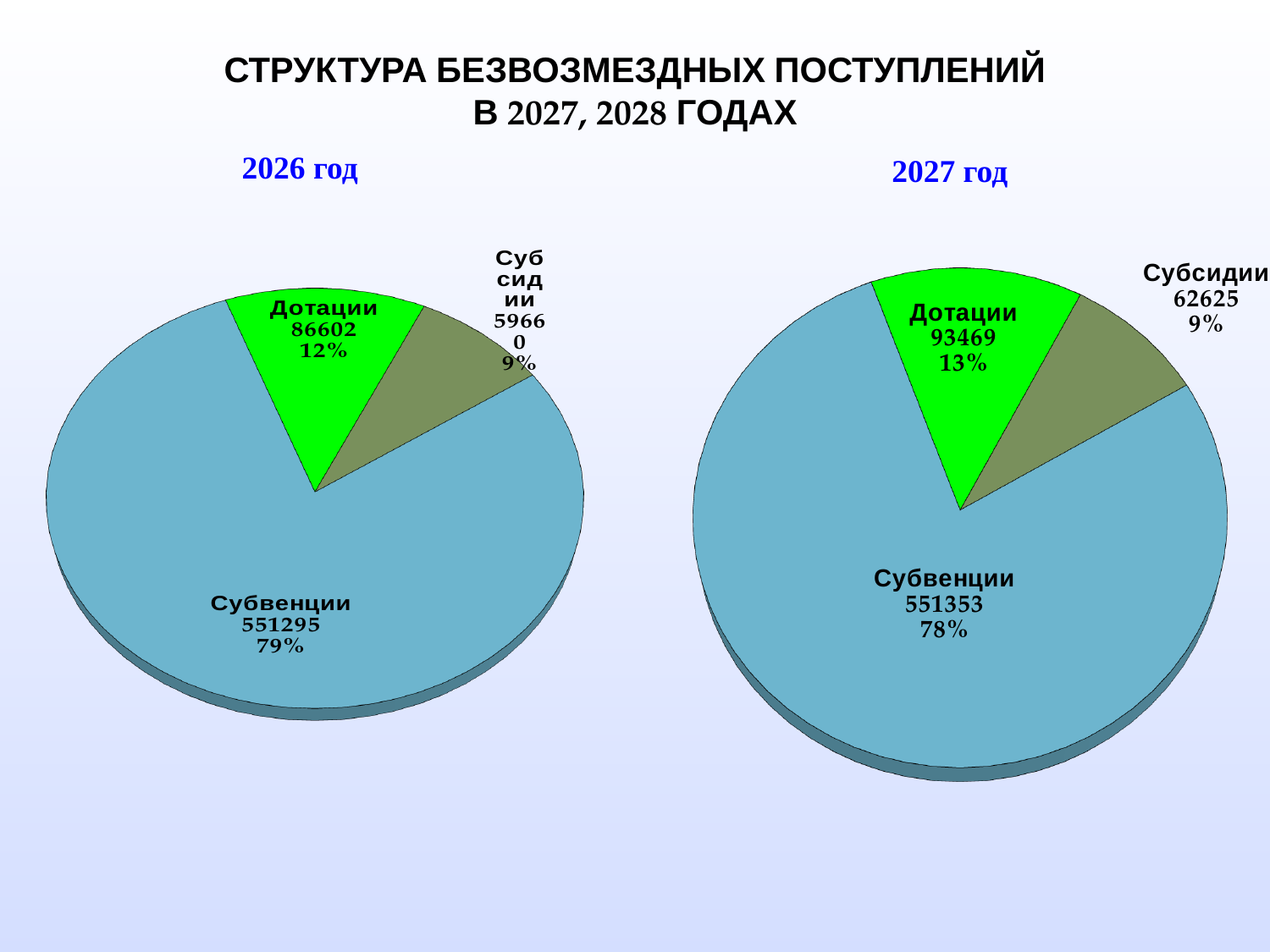

СТРУКТУРА БЕЗВОЗМЕЗДНЫХ ПОСТУПЛЕНИЙ
В 2027, 2028 ГОДАХ
2026 год
2027 год

[unsupported chart]

[unsupported chart]